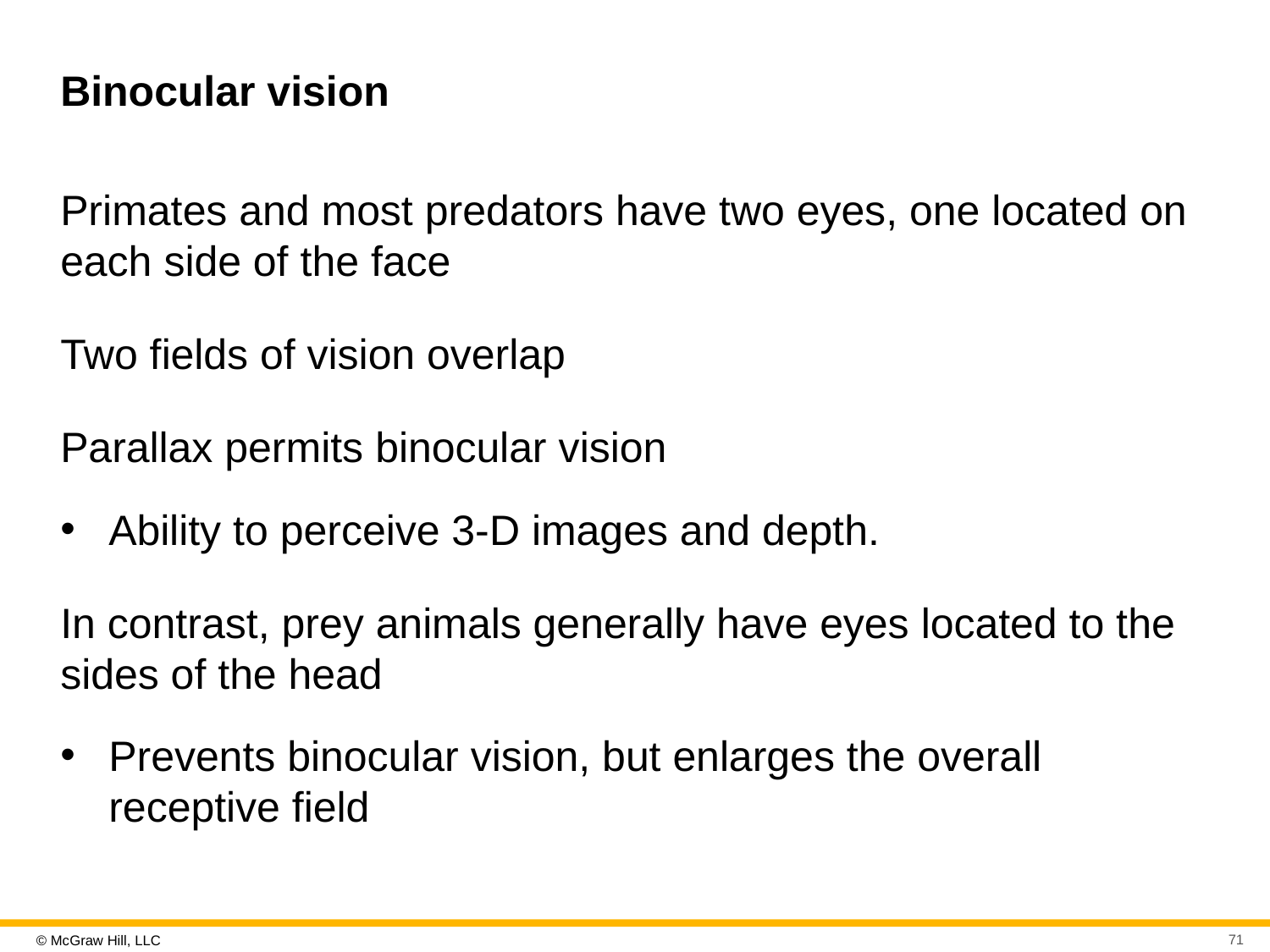

# Binocular vision
Primates and most predators have two eyes, one located on each side of the face
Two fields of vision overlap
Parallax permits binocular vision
Ability to perceive 3-D images and depth.
In contrast, prey animals generally have eyes located to the sides of the head
Prevents binocular vision, but enlarges the overall receptive field
71